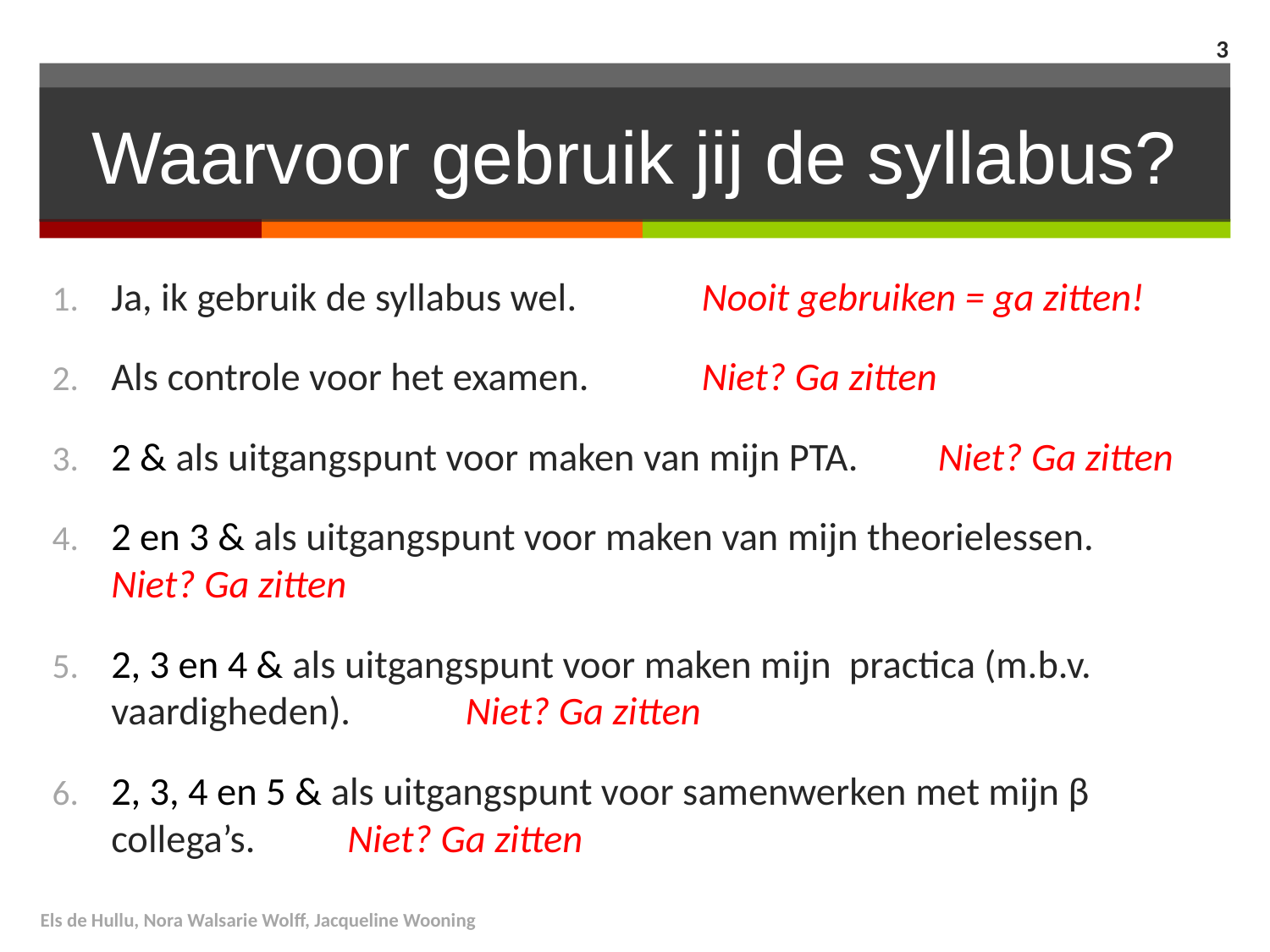

3
# Waarvoor gebruik jij de syllabus?
Ja, ik gebruik de syllabus wel. 	Nooit gebruiken = ga zitten!
Als controle voor het examen. 			Niet? Ga zitten
2 & als uitgangspunt voor maken van mijn PTA. 	Niet? Ga zitten
2 en 3 & als uitgangspunt voor maken van mijn theorielessen.   							Niet? Ga zitten
2, 3 en 4 & als uitgangspunt voor maken mijn  practica (m.b.v. vaardigheden). 					Niet? Ga zitten
2, 3, 4 en 5 & als uitgangspunt voor samenwerken met mijn β collega’s.						Niet? Ga zitten

Els de Hullu, Nora Walsarie Wolff, Jacqueline Wooning